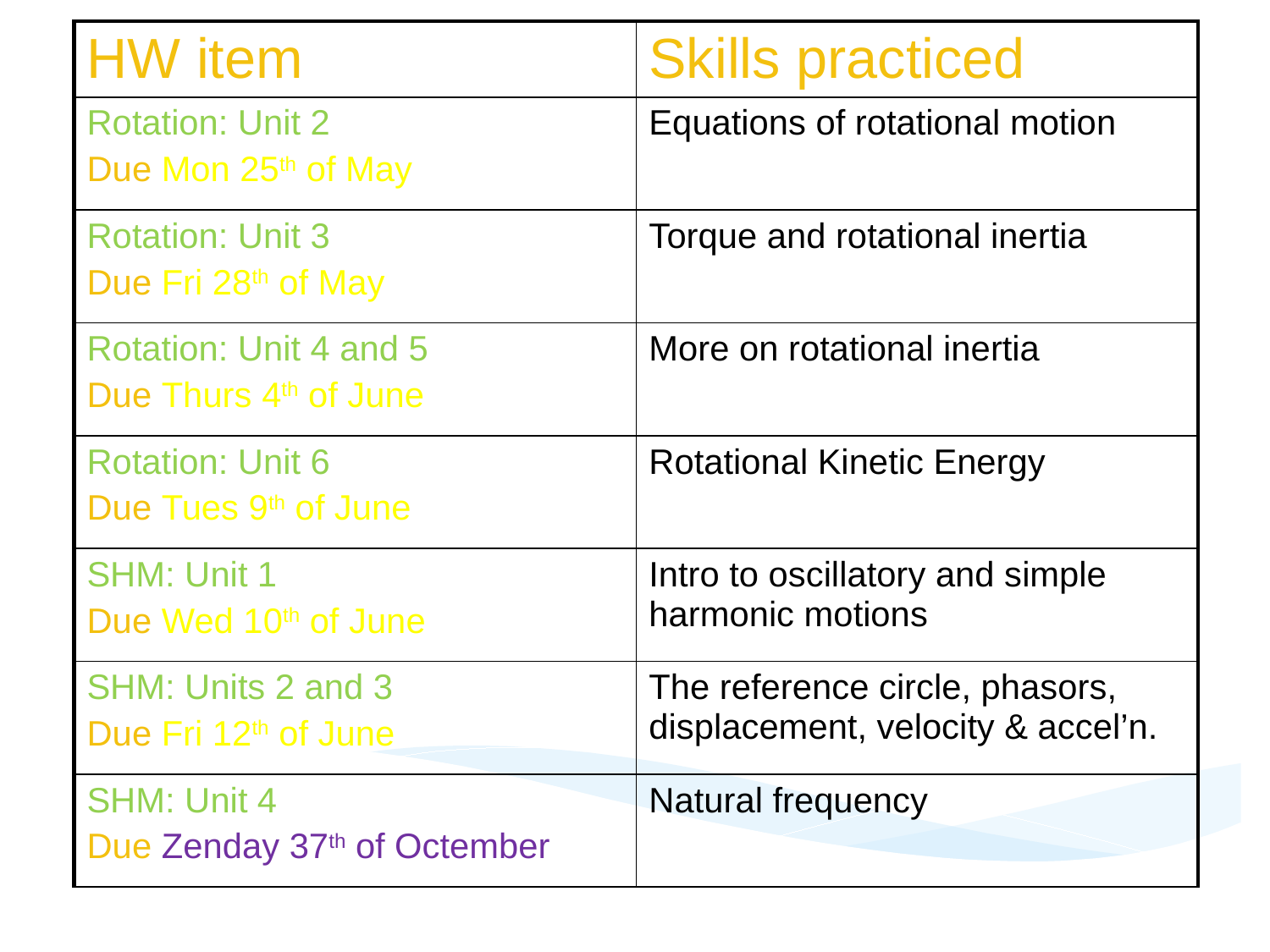

| HW item | Skills practiced |
| --- | --- |
| Rotation: Unit 2 Due Mon 25th of May | Equations of rotational motion |
| Rotation: Unit 3 Due Fri 28th of May | Torque and rotational inertia |
| Rotation: Unit 4 and 5 Due Thurs 4th of June | More on rotational inertia |
| Rotation: Unit 6 Due Tues 9th of June | Rotational Kinetic Energy |
| SHM: Unit 1 Due Wed 10th of June | Intro to oscillatory and simple harmonic motions |
| SHM: Units 2 and 3 Due Fri 12th of June | The reference circle, phasors, displacement, velocity & accel’n. |
| SHM: Unit 4 Due Zenday 37th of Octember | Natural frequency |